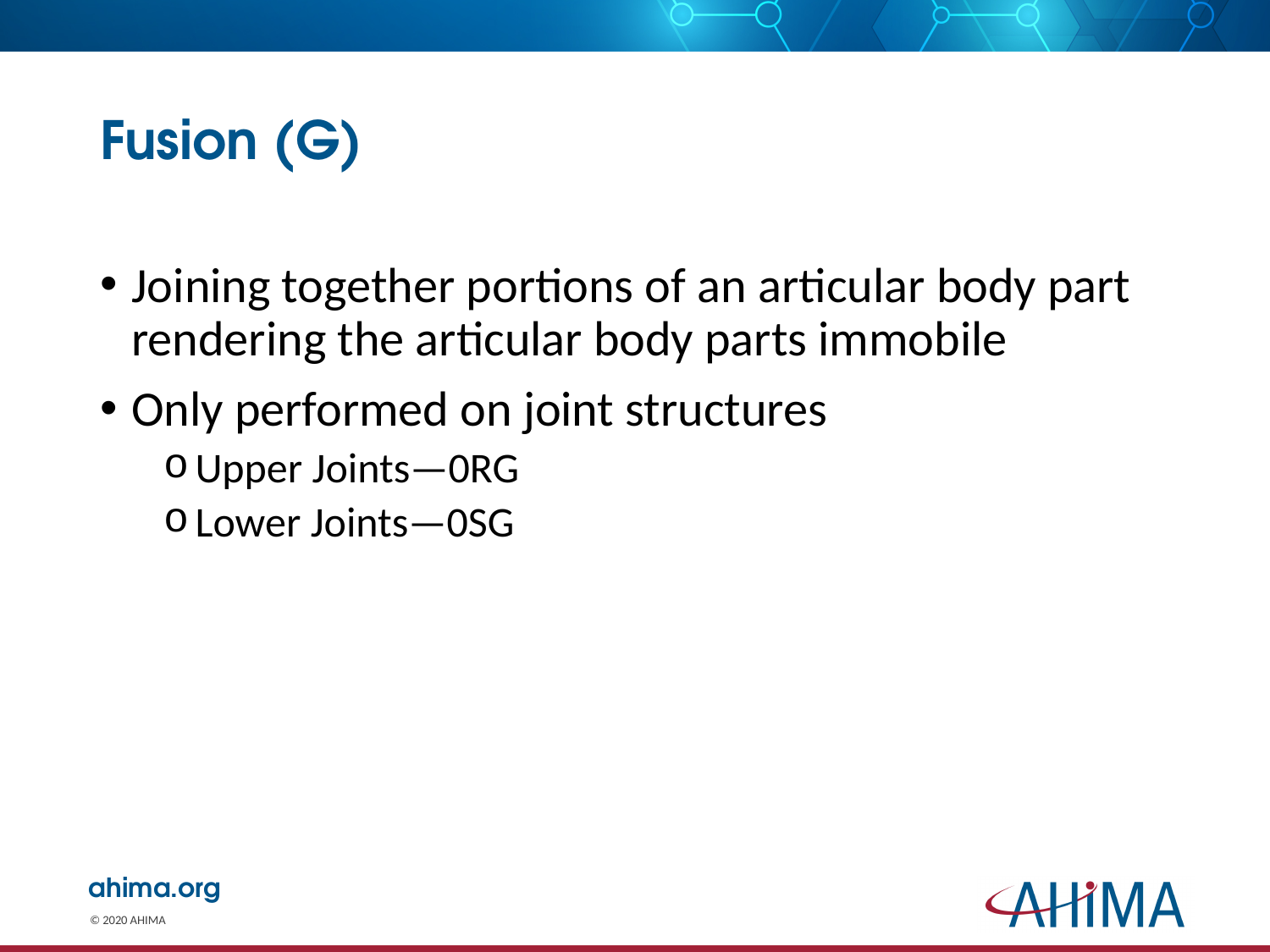

# Fusion (G)
Joining together portions of an articular body part rendering the articular body parts immobile
Only performed on joint structures
Upper Joints—0RG
Lower Joints—0SG